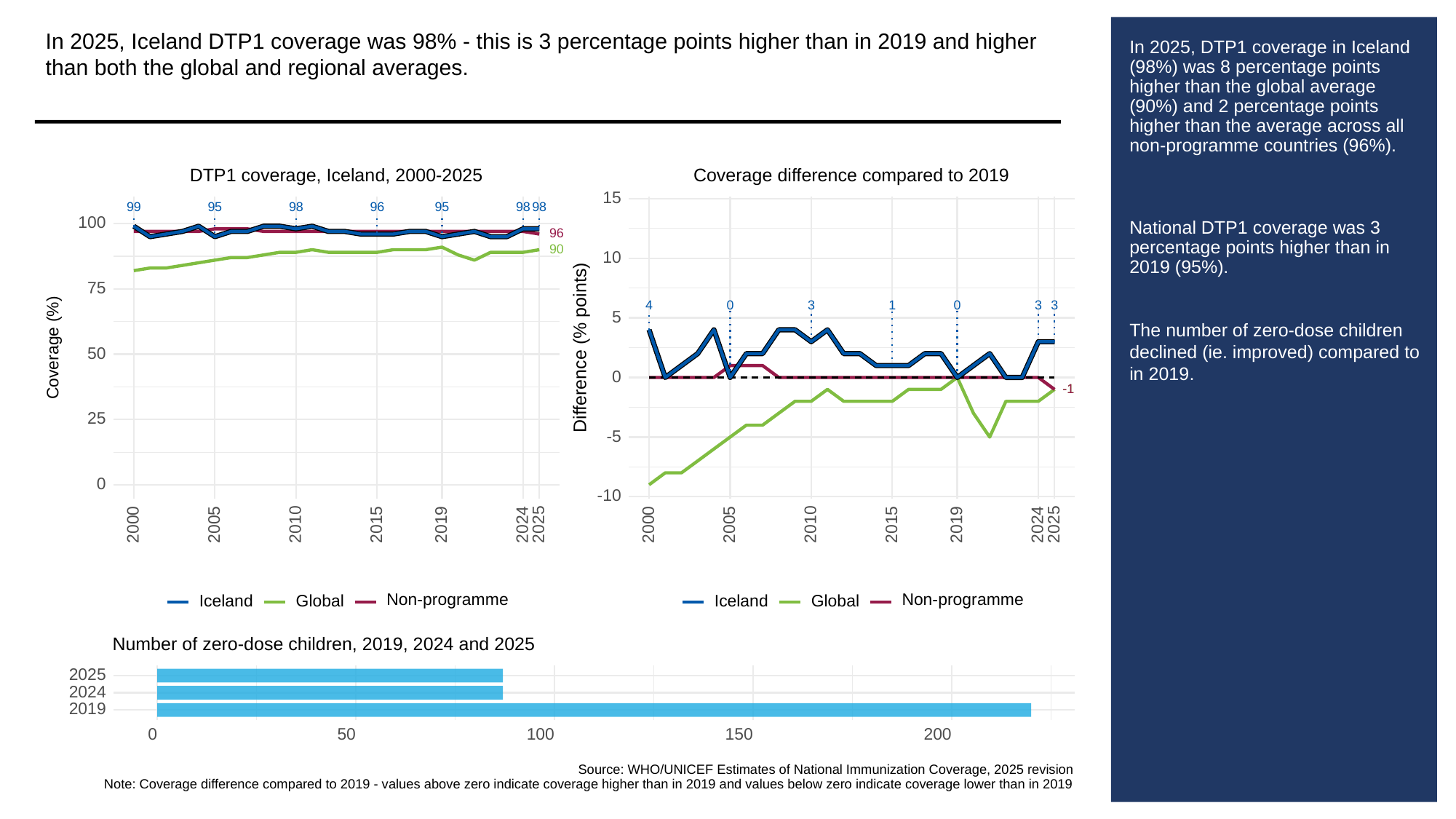

In 2025, Iceland DTP1 coverage was 98% - this is 3 percentage points higher than in 2019 and higher than both the global and regional averages.
# In 2025, DTP1 coverage in Iceland (98%) was 8 percentage points higher than the global average (90%) and 2 percentage points higher than the average across all non-programme countries (96%).

National DTP1 coverage was 3 percentage points higher than in 2019 (95%).

The number of zero-dose children declined (ie. improved) compared to in 2019.

Coverage difference compared to 2019
DTP1 coverage, Iceland, 2000-2025
15

99
95
98
96
95
98
98
100

96
90

10

75

3
3
3
0
0
1
4

5

Difference (% points)
Coverage (%)

50

0

-1
-1

25

-5

0

-10

2000
2005
2010
2015
2019
2024
2025
2000
2005
2010
2015
2019
2024
2025
Non-programme
Non-programme
Global
Global
Iceland
Iceland

Number of zero-dose children, 2019, 2024 and 2025

2025

2024

2019

0
50
100
150
200
Source: WHO/UNICEF Estimates of National Immunization Coverage, 2025 revision
Note: Coverage difference compared to 2019 - values above zero indicate coverage higher than in 2019 and values below zero indicate coverage lower than in 2019